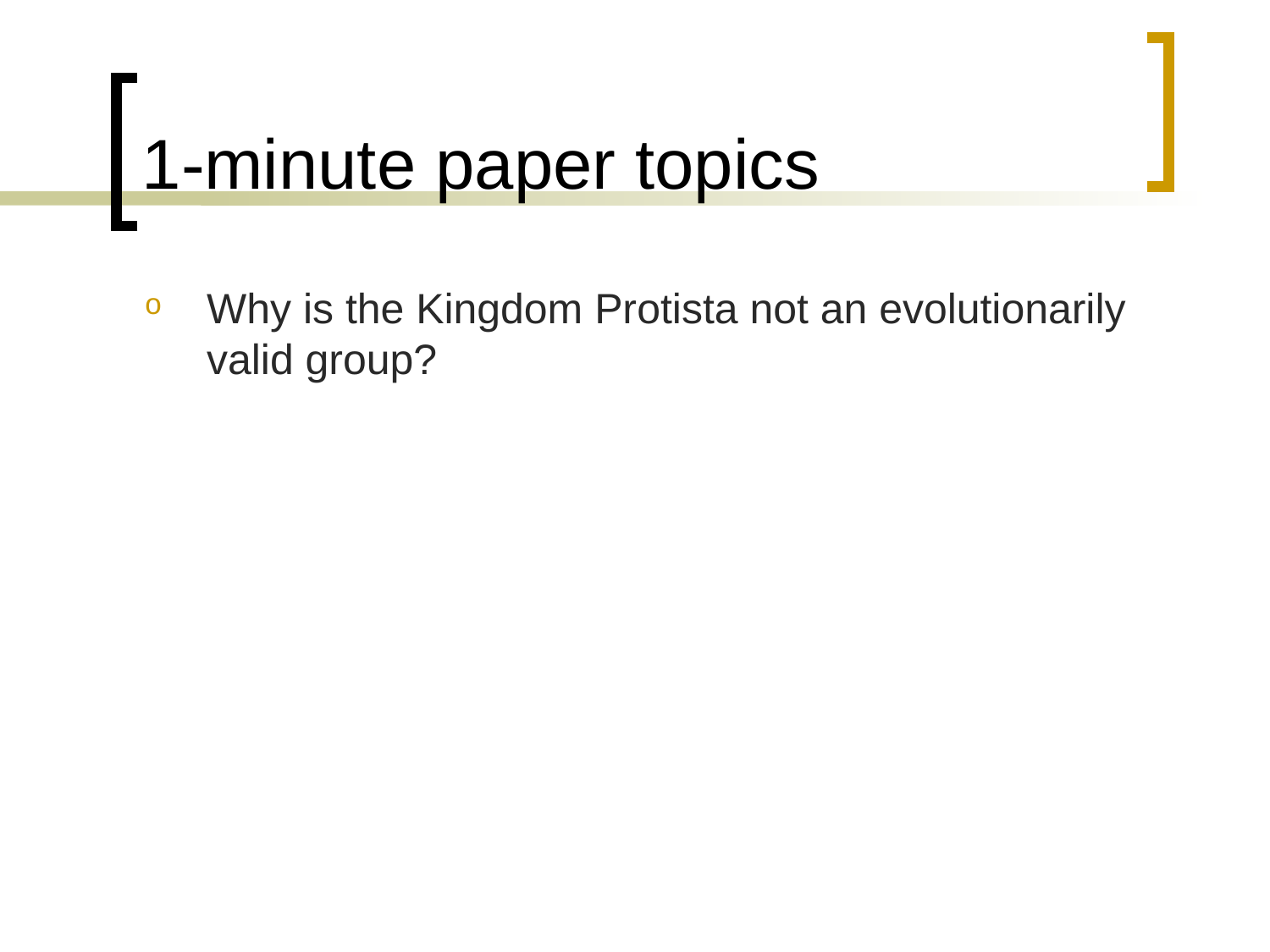

# 1-minute paper topics
Why is the Kingdom Protista not an evolutionarily valid group?